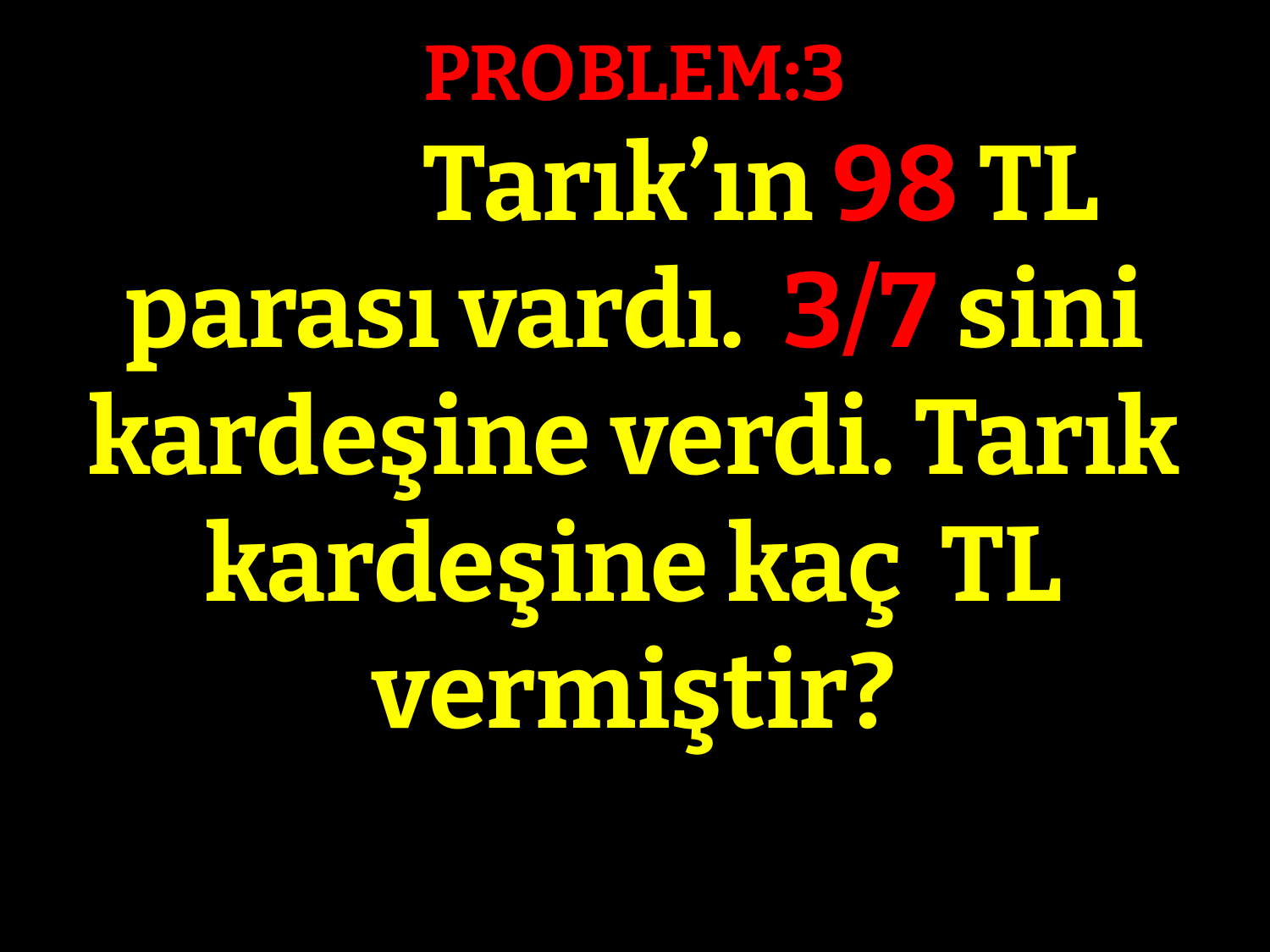

PROBLEM:3
 	 	Tarık’ın 98 TL parası vardı.  3/7 sini kardeşine verdi. Tarık kardeşine kaç  TL vermiştir?
#